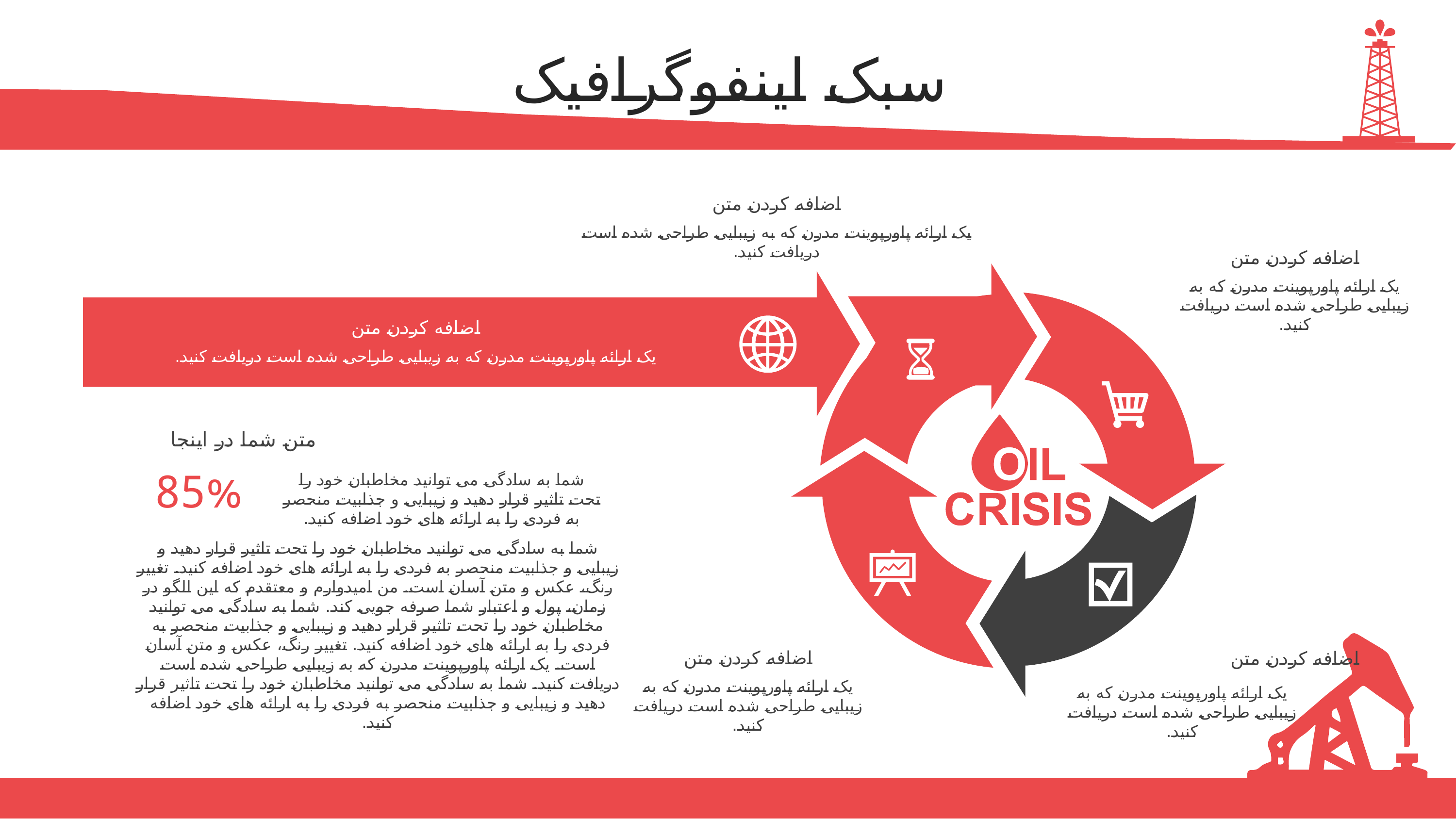

سبک اینفوگرافیک

اضافه کردن متن
یک ارائه پاورپوینت مدرن که به زیبایی طراحی شده است دریافت کنید.
اضافه کردن متن

یک ارائه پاورپوینت مدرن که به زیبایی طراحی شده است دریافت کنید.

اضافه کردن متن

یک ارائه پاورپوینت مدرن که به زیبایی طراحی شده است دریافت کنید.

متن شما در اینجا

85%
شما به سادگی می توانید مخاطبان خود را تحت تاثیر قرار دهید و زیبایی و جذابیت منحصر به فردی را به ارائه های خود اضافه کنید.

شما به سادگی می توانید مخاطبان خود را تحت تاثیر قرار دهید و زیبایی و جذابیت منحصر به فردی را به ارائه های خود اضافه کنید. تغییر رنگ، عکس و متن آسان است. من امیدوارم و معتقدم که این الگو در زمان، پول و اعتبار شما صرفه جویی کند. شما به سادگی می توانید مخاطبان خود را تحت تاثیر قرار دهید و زیبایی و جذابیت منحصر به فردی را به ارائه های خود اضافه کنید. تغییر رنگ، عکس و متن آسان است. یک ارائه پاورپوینت مدرن که به زیبایی طراحی شده است دریافت کنید. شما به سادگی می توانید مخاطبان خود را تحت تاثیر قرار دهید و زیبایی و جذابیت منحصر به فردی را به ارائه های خود اضافه کنید.

اضافه کردن متن
اضافه کردن متن
یک ارائه پاورپوینت مدرن که به زیبایی طراحی شده است دریافت کنید.
یک ارائه پاورپوینت مدرن که به زیبایی طراحی شده است دریافت کنید.